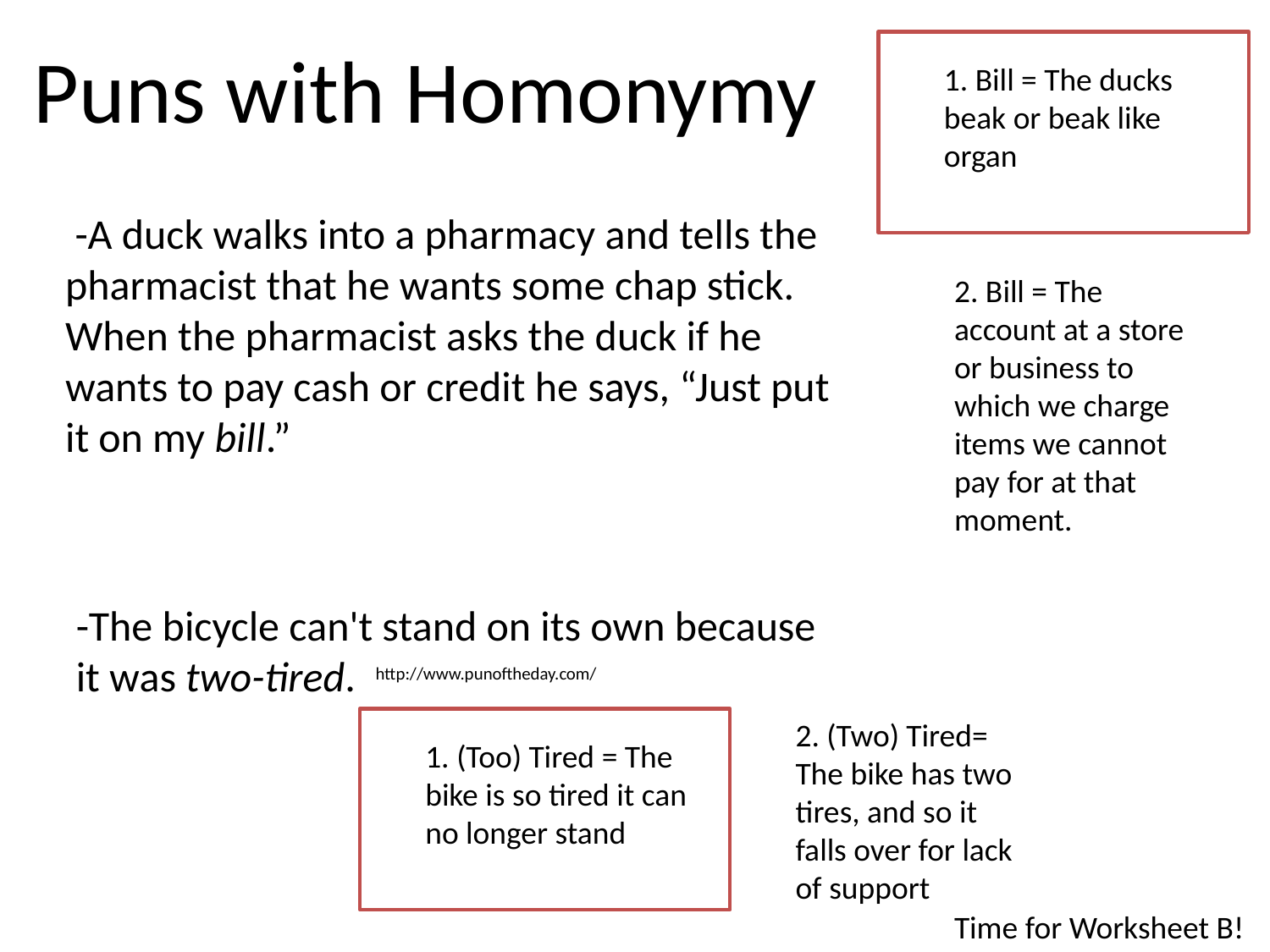

Puns with Homonymy

1. Bill = The ducks beak or beak like organ
 -A duck walks into a pharmacy and tells the pharmacist that he wants some chap stick.  When the pharmacist asks the duck if he wants to pay cash or credit he says, “Just put it on my bill.”
2. Bill = The account at a store or business to which we charge items we cannot pay for at that moment.
-The bicycle can't stand on its own because it was two-tired.
http://www.punoftheday.com/

2. (Two) Tired= The bike has two tires, and so it falls over for lack of support
1. (Too) Tired = The bike is so tired it can no longer stand
Time for Worksheet B!